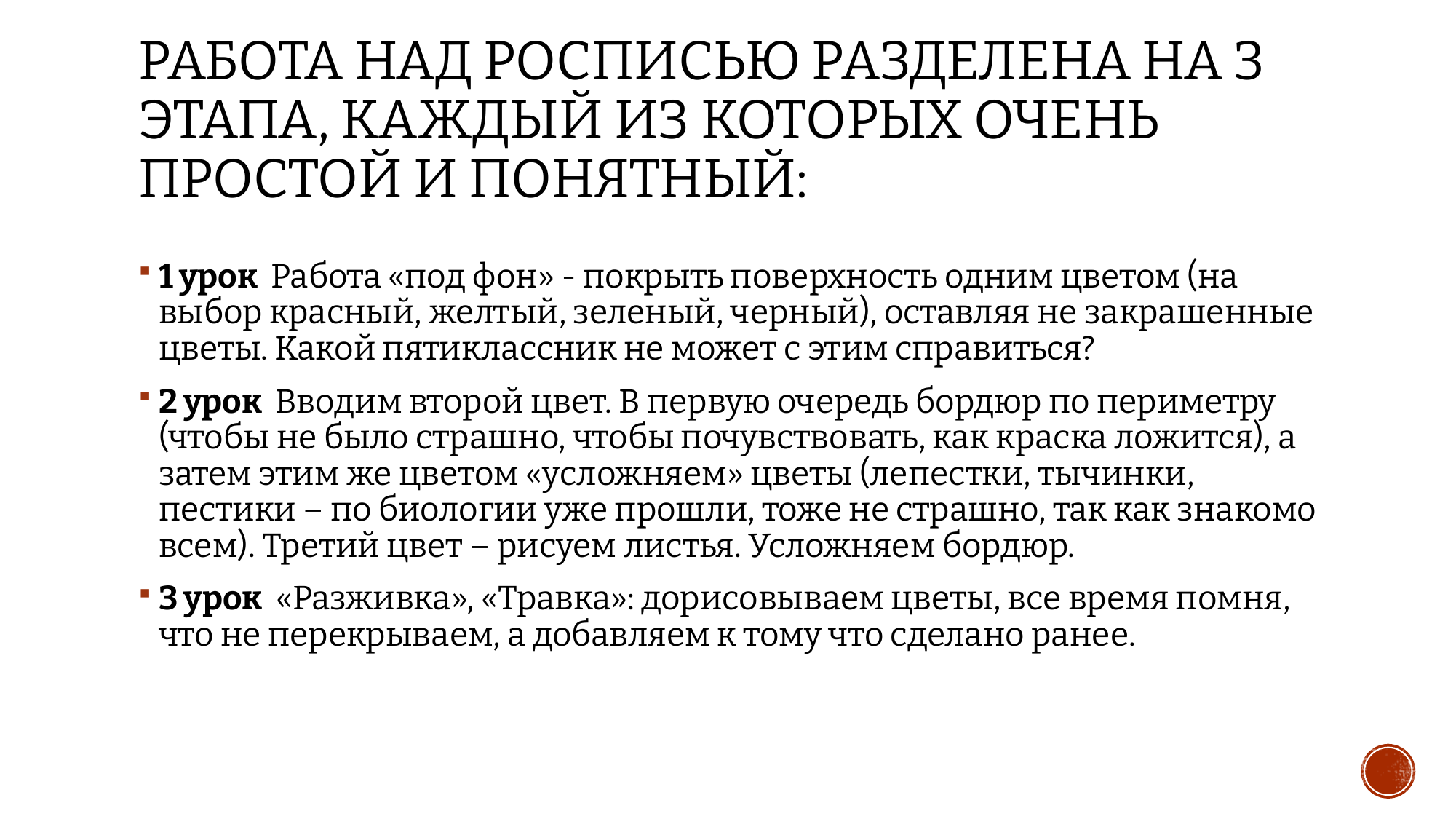

# Работа над росписью разделена на 3 этапа, каждый из которых очень простой и понятный:
1 урок  Работа «под фон» - покрыть поверхность одним цветом (на выбор красный, желтый, зеленый, черный), оставляя не закрашенные цветы. Какой пятиклассник не может с этим справиться?
2 урок  Вводим второй цвет. В первую очередь бордюр по периметру (чтобы не было страшно, чтобы почувствовать, как краска ложится), а затем этим же цветом «усложняем» цветы (лепестки, тычинки, пестики – по биологии уже прошли, тоже не страшно, так как знакомо всем). Третий цвет – рисуем листья. Усложняем бордюр.
3 урок  «Разживка», «Травка»: дорисовываем цветы, все время помня, что не перекрываем, а добавляем к тому что сделано ранее.